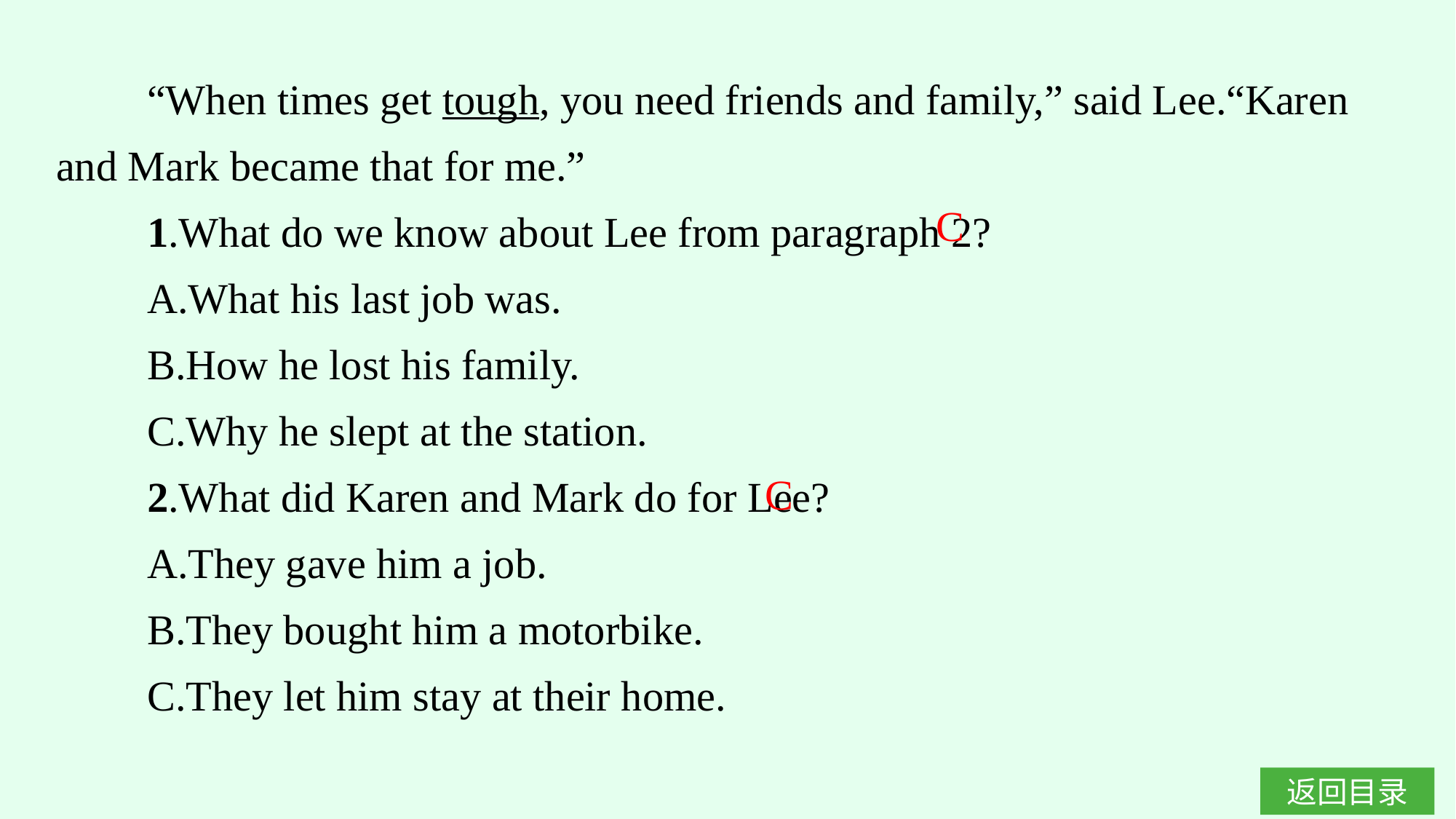

“When times get tough, you need friends and family,” said Lee.“Karen and Mark became that for me.”
1.What do we know about Lee from paragraph 2?
A.What his last job was.
B.How he lost his family.
C.Why he slept at the station.
2.What did Karen and Mark do for Lee?
A.They gave him a job.
B.They bought him a motorbike.
C.They let him stay at their home.
C
C